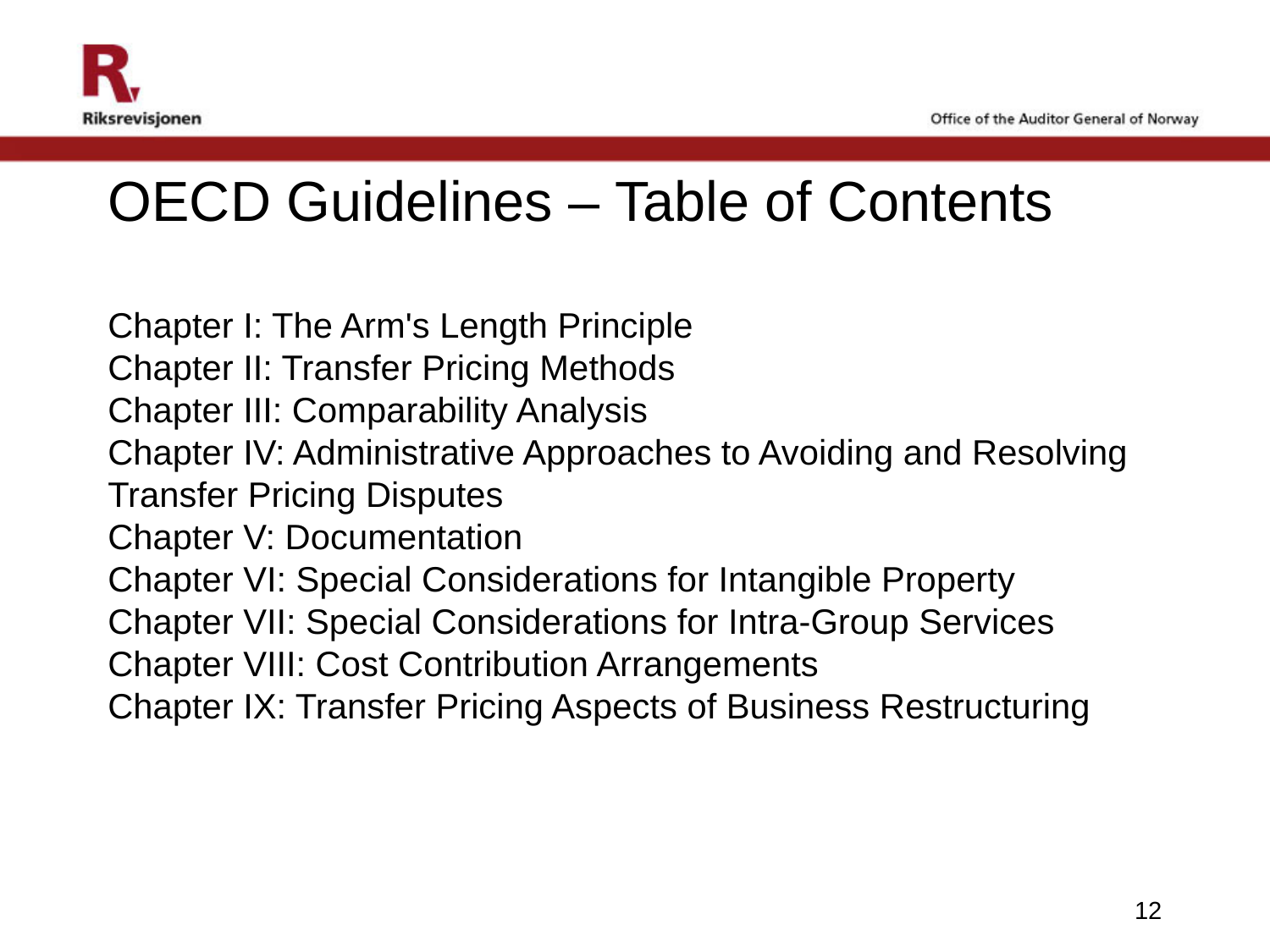

# OECD Guidelines – Table of Contents
Chapter I: The Arm's Length Principle
Chapter II: Transfer Pricing Methods
Chapter III: Comparability Analysis
Chapter IV: Administrative Approaches to Avoiding and Resolving Transfer Pricing Disputes
Chapter V: Documentation
Chapter VI: Special Considerations for Intangible Property
Chapter VII: Special Considerations for Intra-Group Services
Chapter VIII: Cost Contribution Arrangements
Chapter IX: Transfer Pricing Aspects of Business Restructuring

12